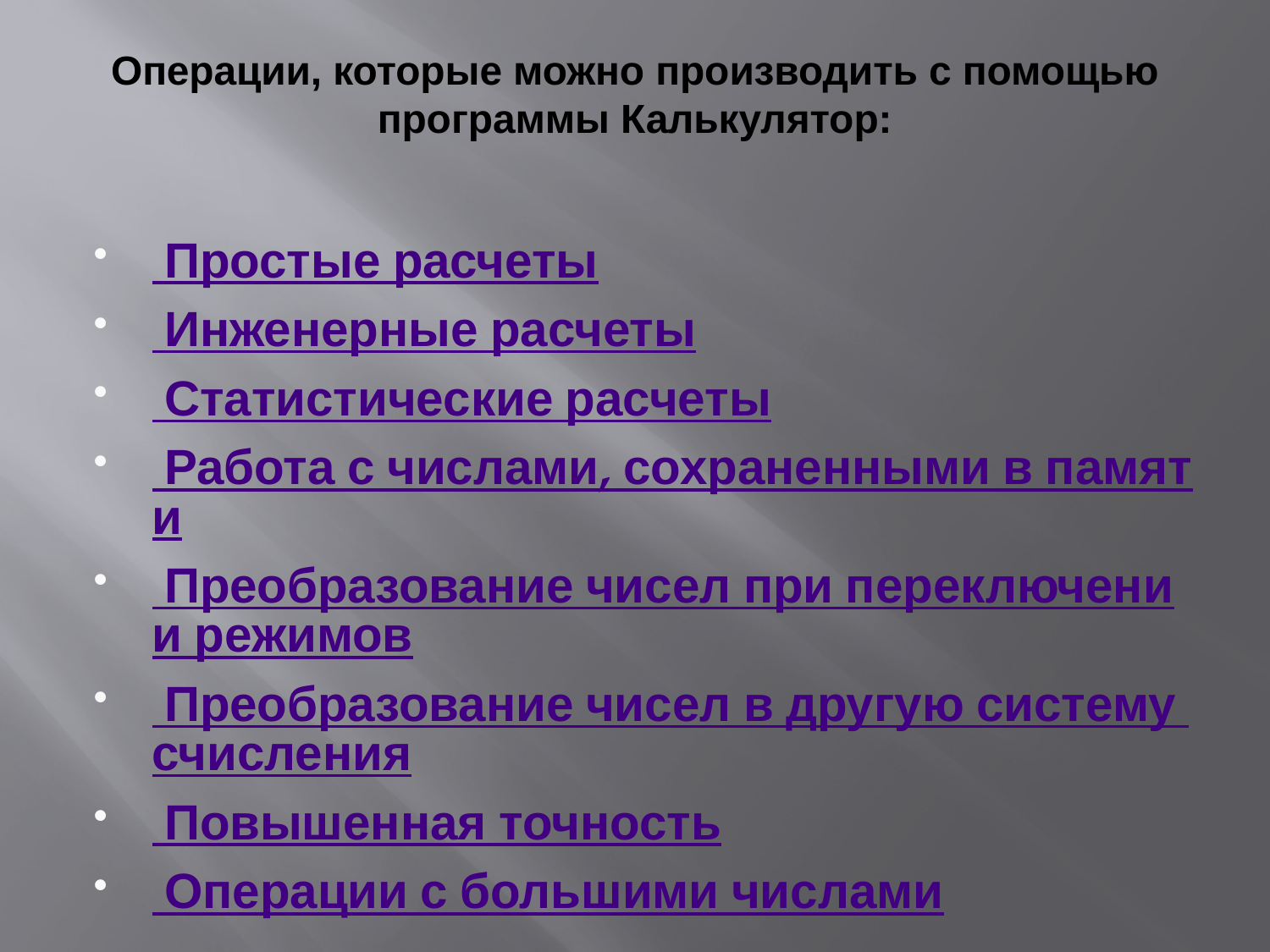

# Операции, которые можно производить с помощью программы Калькулятор:
 Простые расчеты
 Инженерные расчеты
 Статистические расчеты
 Работа с числами, сохраненными в памяти
 Преобразование чисел при переключении режимов
 Преобразование чисел в другую систему счисления
 Повышенная точность
 Операции с большими числами